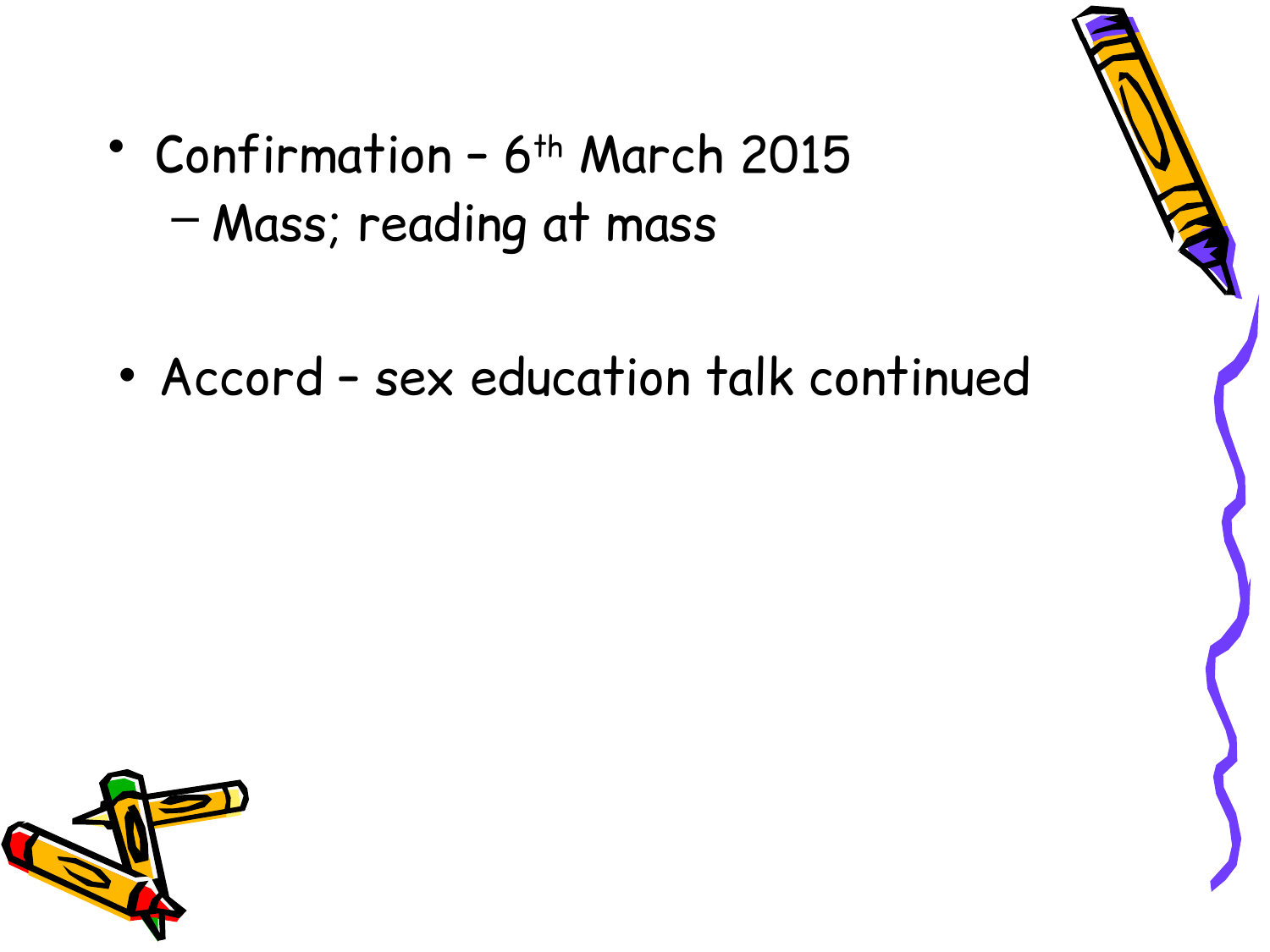

Confirmation – 6th March 2015
Mass; reading at mass

Accord – sex education talk continued